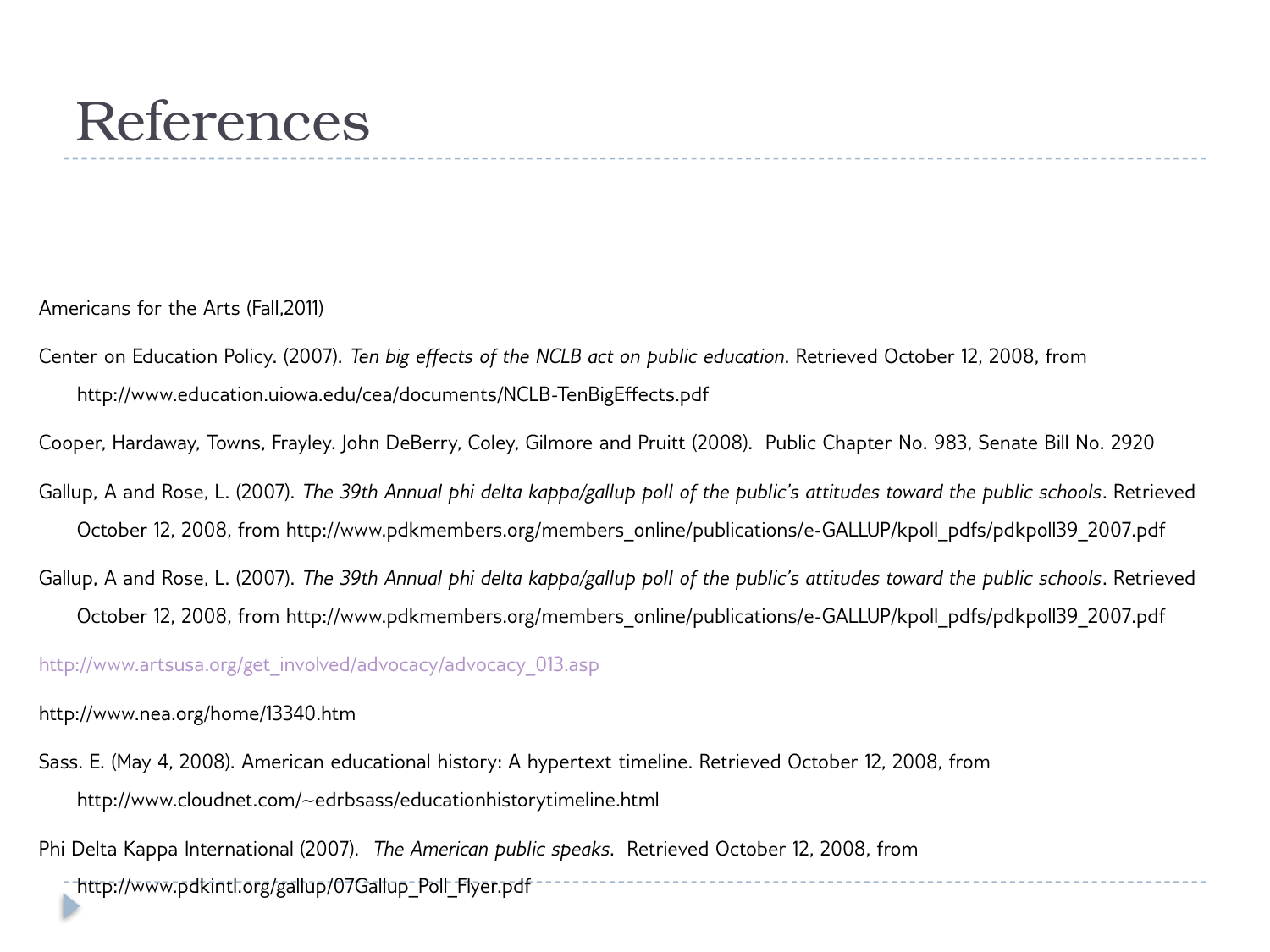

# References
Americans for the Arts (Fall,2011)
Center on Education Policy. (2007). Ten big effects of the NCLB act on public education. Retrieved October 12, 2008, from http://www.education.uiowa.edu/cea/documents/NCLB-TenBigEffects.pdf
Cooper, Hardaway, Towns, Frayley. John DeBerry, Coley, Gilmore and Pruitt (2008).  Public Chapter No. 983, Senate Bill No. 2920
Gallup, A and Rose, L. (2007). The 39th Annual phi delta kappa/gallup poll of the public’s attitudes toward the public schools. Retrieved October 12, 2008, from http://www.pdkmembers.org/members_online/publications/e-GALLUP/kpoll_pdfs/pdkpoll39_2007.pdf
Gallup, A and Rose, L. (2007). The 39th Annual phi delta kappa/gallup poll of the public’s attitudes toward the public schools. Retrieved October 12, 2008, from http://www.pdkmembers.org/members_online/publications/e-GALLUP/kpoll_pdfs/pdkpoll39_2007.pdf
http://www.artsusa.org/get_involved/advocacy/advocacy_013.asp
http://www.nea.org/home/13340.htm
Sass. E. (May 4, 2008). American educational history: A hypertext timeline. Retrieved October 12, 2008, from http://www.cloudnet.com/~edrbsass/educationhistorytimeline.html
Phi Delta Kappa International (2007).  The American public speaks.  Retrieved October 12, 2008, from http://www.pdkintl.org/gallup/07Gallup_Poll_Flyer.pdf